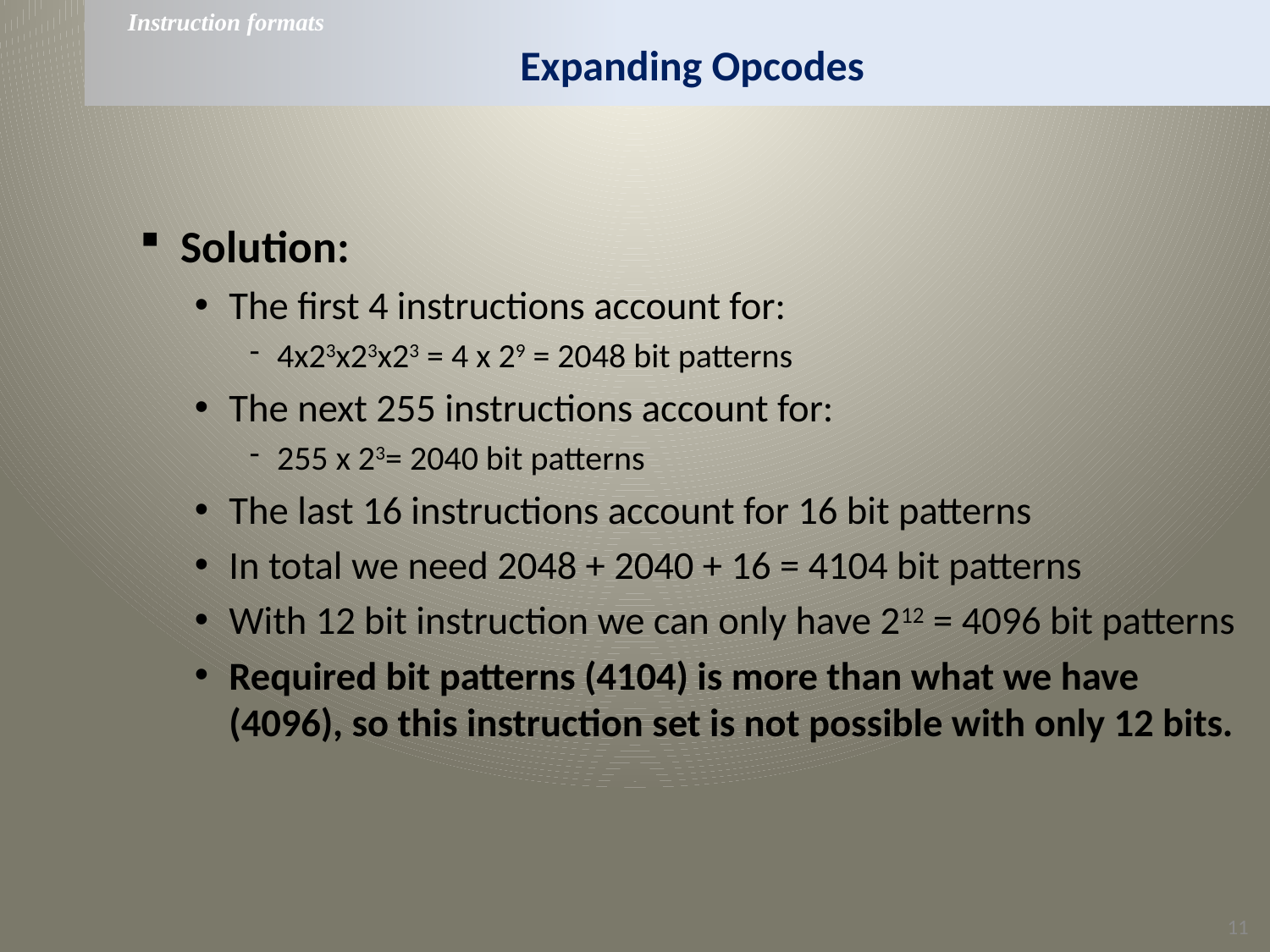

Instruction formats
# Expanding Opcodes
Solution:
The first 4 instructions account for:
4x23x23x23 = 4 x 29 = 2048 bit patterns
The next 255 instructions account for:
255 x 23= 2040 bit patterns
The last 16 instructions account for 16 bit patterns
In total we need 2048 + 2040 + 16 = 4104 bit patterns
With 12 bit instruction we can only have 212 = 4096 bit patterns
Required bit patterns (4104) is more than what we have (4096), so this instruction set is not possible with only 12 bits.